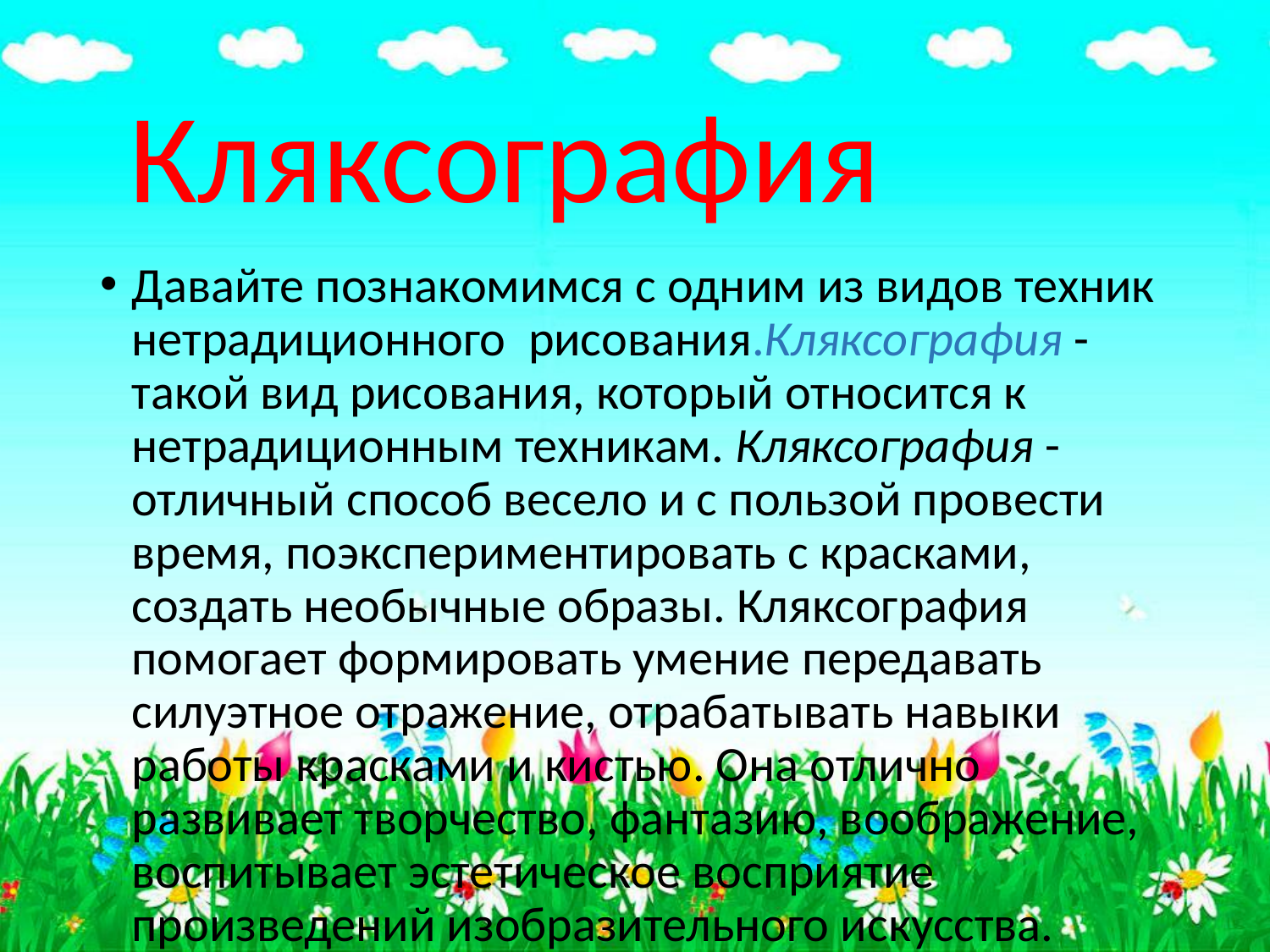

# Кляксография
Давайте познакомимся с одним из видов техник нетрадиционного  рисования.Кляксография - такой вид рисования, который относится к нетрадиционным техникам. Кляксография - отличный способ весело и с пользой провести время, поэкспериментировать с красками, создать необычные образы. Кляксография помогает формировать умение передавать силуэтное отражение, отрабатывать навыки работы красками и кистью. Она отлично развивает творчество, фантазию, воображение, воспитывает эстетическое восприятие произведений изобразительного искусства.
исования – «Кляксография».